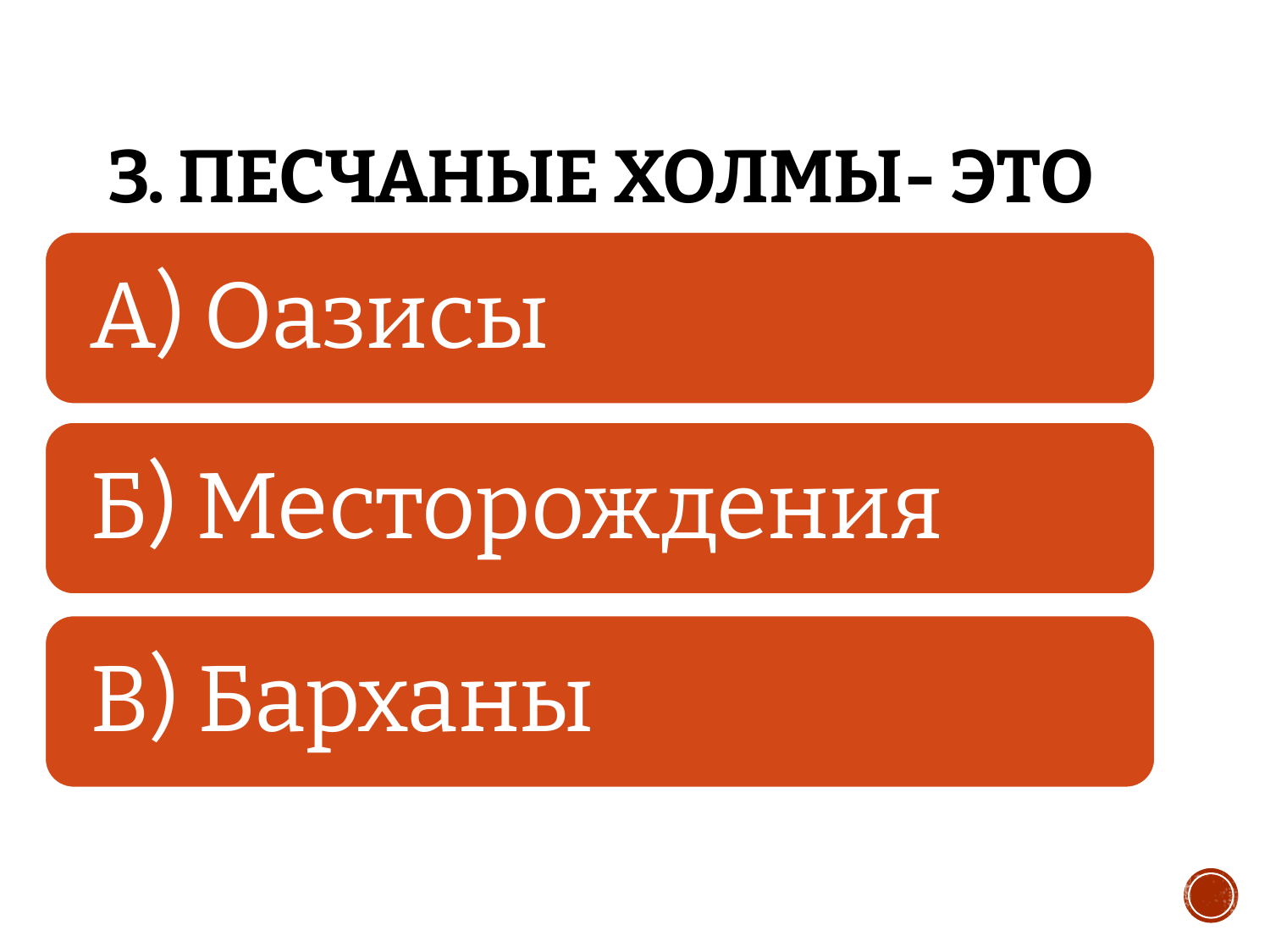

# 3. Песчаные холмы- это
А) Оазисы
Б) Месторождения
В) Барханы